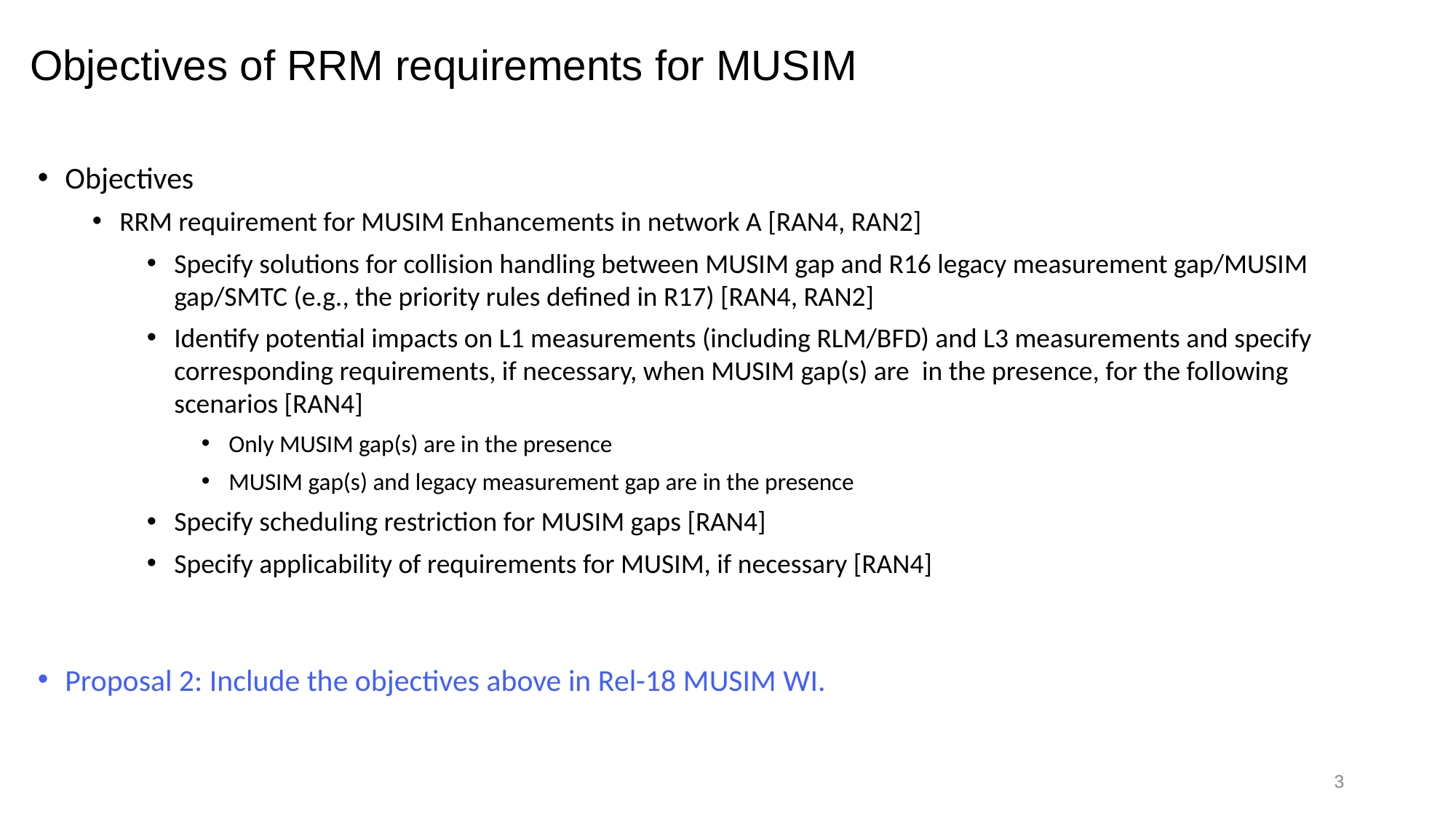

# Objectives of RRM requirements for MUSIM
Objectives
RRM requirement for MUSIM Enhancements in network A [RAN4, RAN2]
Specify solutions for collision handling between MUSIM gap and R16 legacy measurement gap/MUSIM gap/SMTC (e.g., the priority rules defined in R17) [RAN4, RAN2]
Identify potential impacts on L1 measurements (including RLM/BFD) and L3 measurements and specify corresponding requirements, if necessary, when MUSIM gap(s) are  in the presence, for the following scenarios [RAN4]
Only MUSIM gap(s) are in the presence
MUSIM gap(s) and legacy measurement gap are in the presence
Specify scheduling restriction for MUSIM gaps [RAN4]
Specify applicability of requirements for MUSIM, if necessary [RAN4]

Proposal 2: Include the objectives above in Rel-18 MUSIM WI.

3